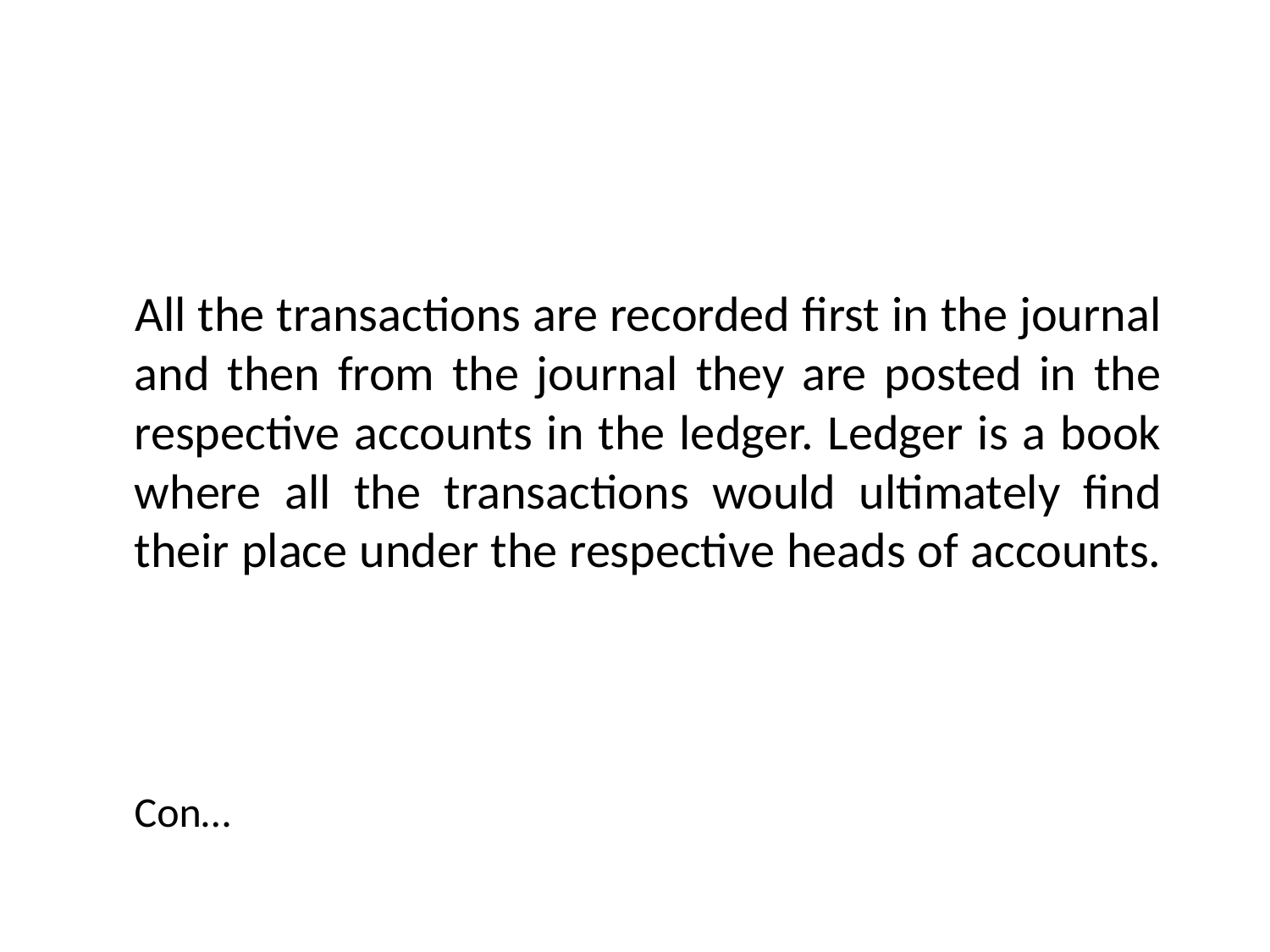

All the transactions are recorded first in the journal and then from the journal they are posted in the respective accounts in the ledger. Ledger is a book where all the transactions would ultimately find their place under the respective heads of accounts.

	   							     Con…